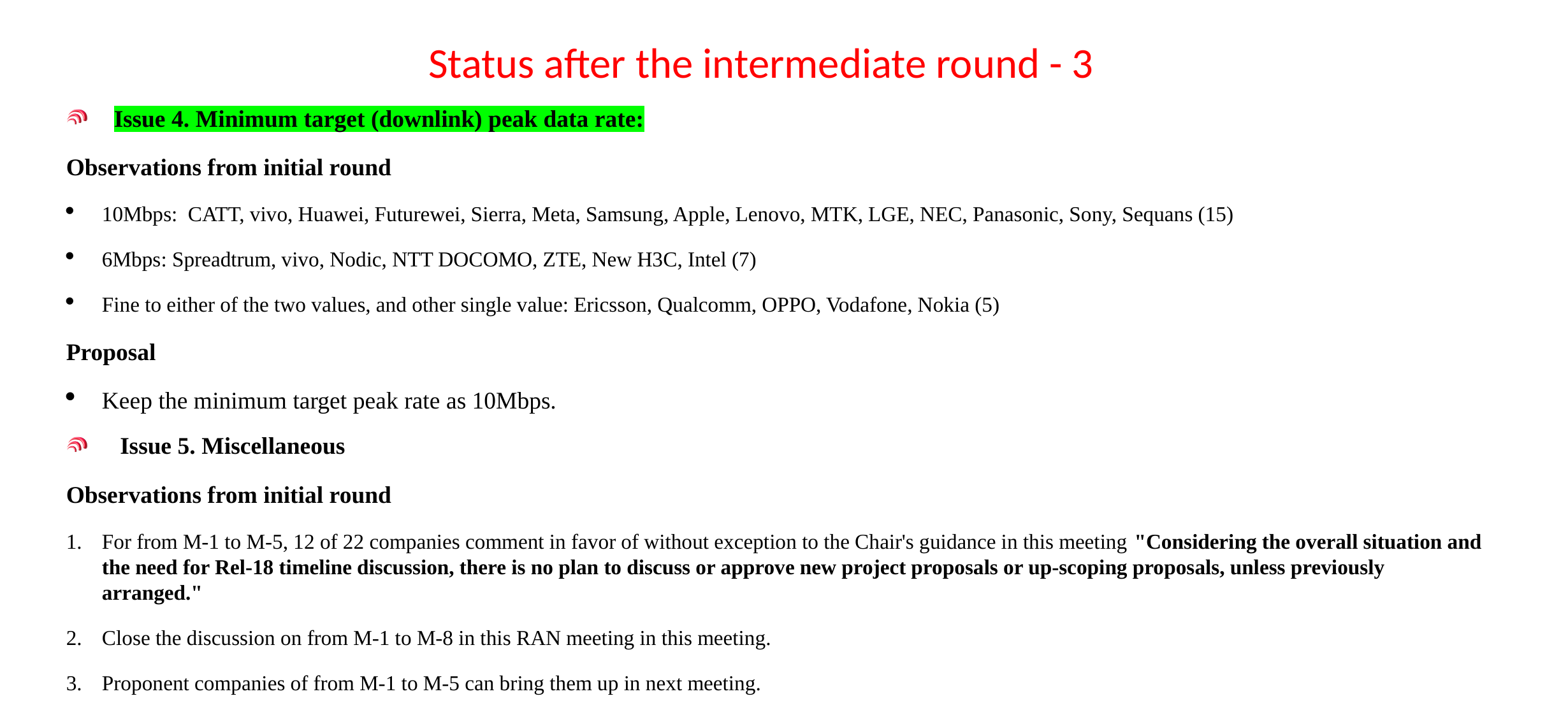

# Status after the intermediate round - 3
Issue 4. Minimum target (downlink) peak data rate:
Observations from initial round
10Mbps:  CATT, vivo, Huawei, Futurewei, Sierra, Meta, Samsung, Apple, Lenovo, MTK, LGE, NEC, Panasonic, Sony, Sequans (15)
6Mbps: Spreadtrum, vivo, Nodic, NTT DOCOMO, ZTE, New H3C, Intel (7)
Fine to either of the two values, and other single value: Ericsson, Qualcomm, OPPO, Vodafone, Nokia (5)
Proposal
Keep the minimum target peak rate as 10Mbps.
 Issue 5. Miscellaneous
Observations from initial round
For from M-1 to M-5, 12 of 22 companies comment in favor of without exception to the Chair's guidance in this meeting "Considering the overall situation and the need for Rel-18 timeline discussion, there is no plan to discuss or approve new project proposals or up-scoping proposals, unless previously arranged."
Close the discussion on from M-1 to M-8 in this RAN meeting in this meeting.
Proponent companies of from M-1 to M-5 can bring them up in next meeting.